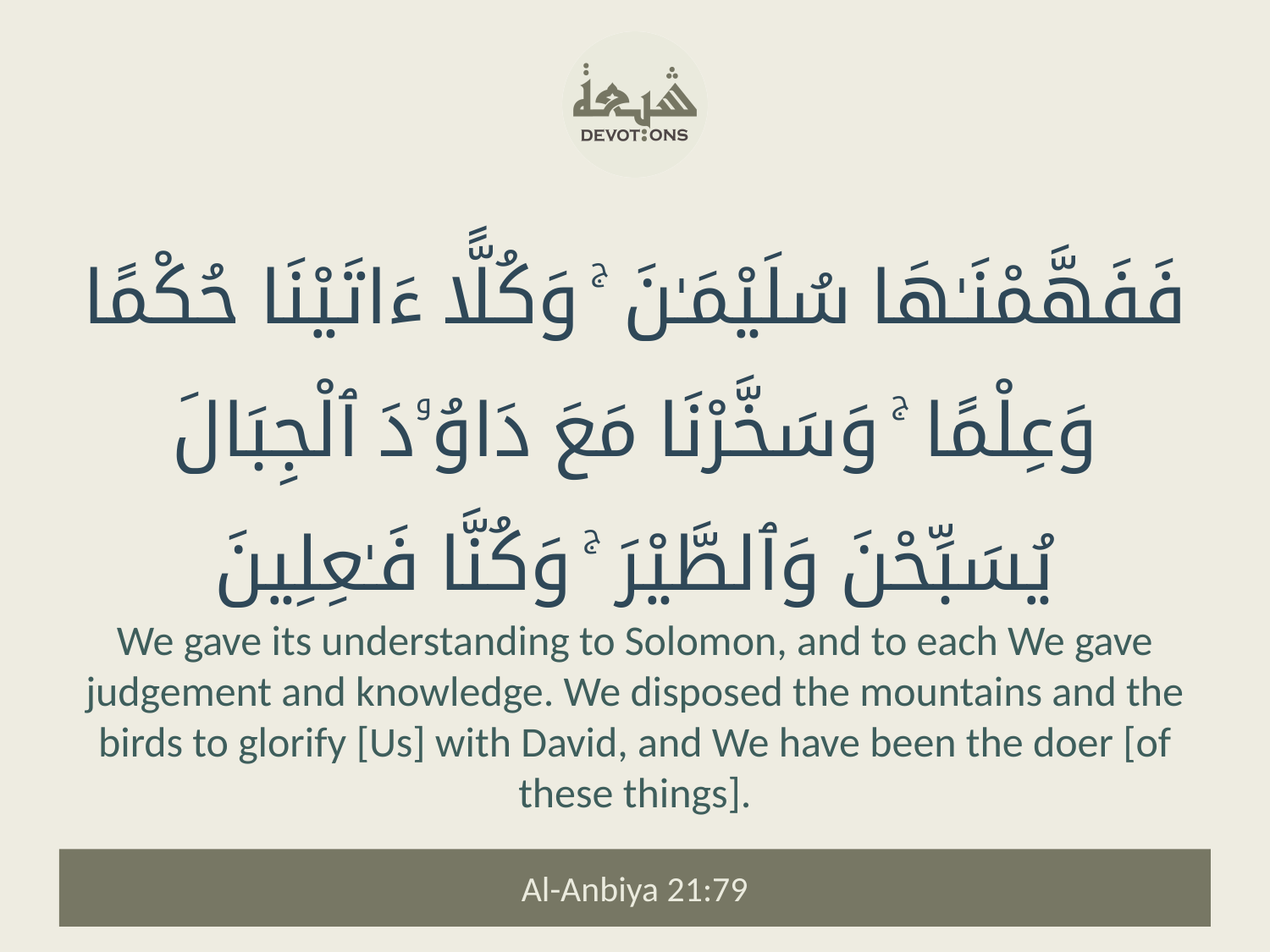

فَفَهَّمْنَـٰهَا سُلَيْمَـٰنَ ۚ وَكُلًّا ءَاتَيْنَا حُكْمًا وَعِلْمًا ۚ وَسَخَّرْنَا مَعَ دَاوُۥدَ ٱلْجِبَالَ يُسَبِّحْنَ وَٱلطَّيْرَ ۚ وَكُنَّا فَـٰعِلِينَ
We gave its understanding to Solomon, and to each We gave judgement and knowledge. We disposed the mountains and the birds to glorify [Us] with David, and We have been the doer [of these things].
Al-Anbiya 21:79